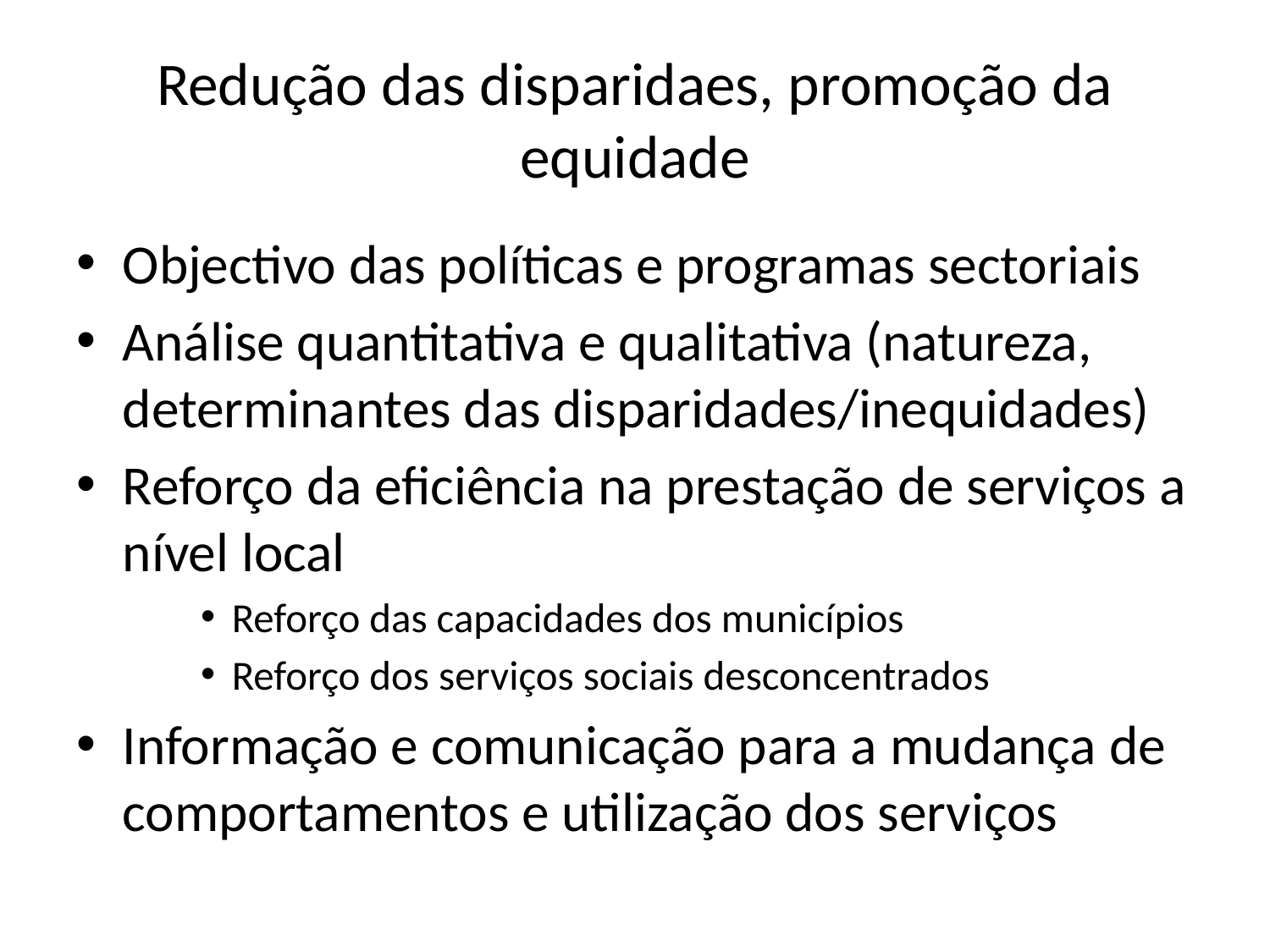

# Redução das disparidaes, promoção da equidade
Objectivo das políticas e programas sectoriais
Análise quantitativa e qualitativa (natureza, determinantes das disparidades/inequidades)
Reforço da eficiência na prestação de serviços a nível local
Reforço das capacidades dos municípios
Reforço dos serviços sociais desconcentrados
Informação e comunicação para a mudança de comportamentos e utilização dos serviços